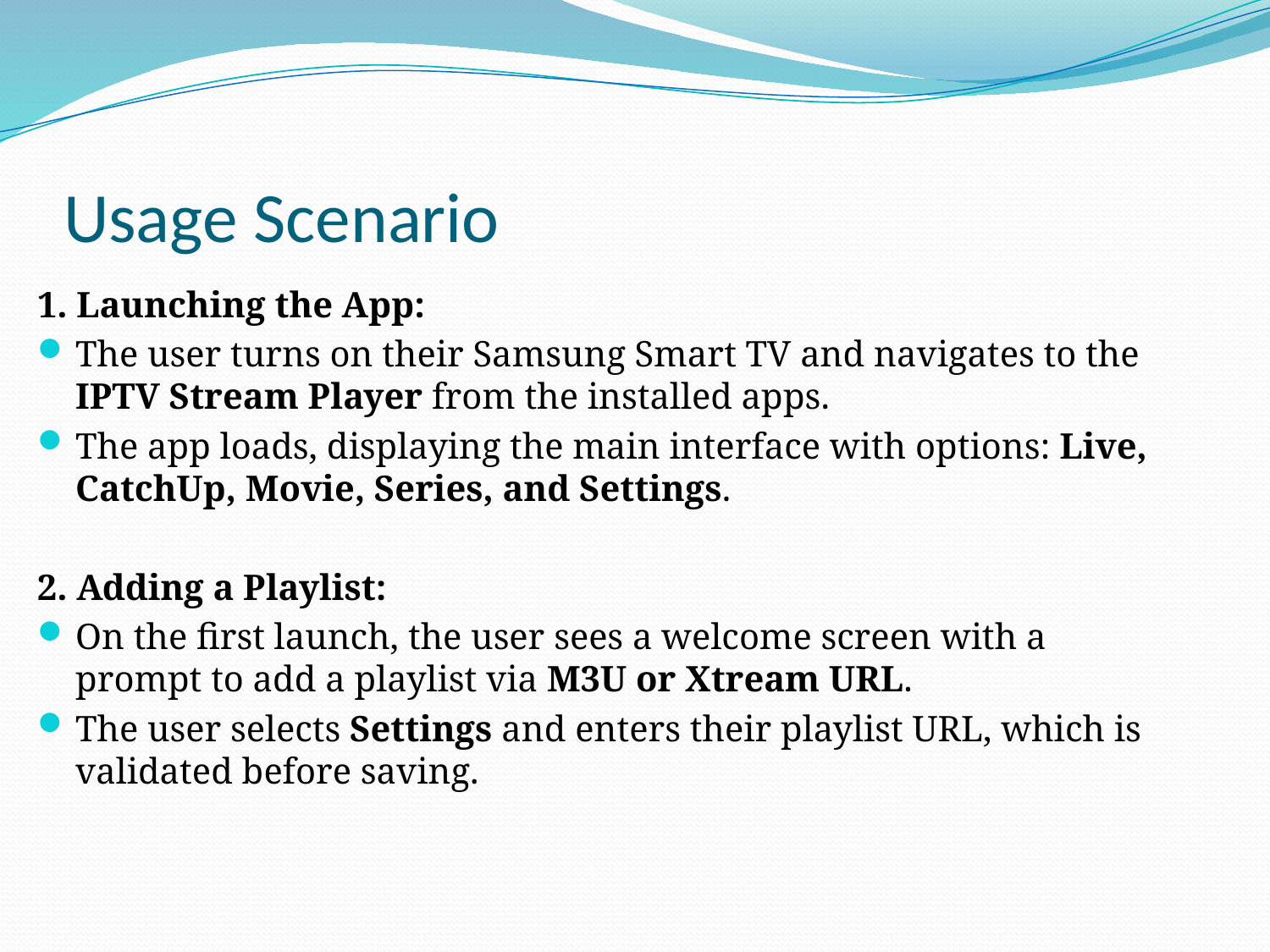

# Usage Scenario
1. Launching the App:
The user turns on their Samsung Smart TV and navigates to the IPTV Stream Player from the installed apps.
The app loads, displaying the main interface with options: Live, CatchUp, Movie, Series, and Settings.

2. Adding a Playlist:
On the first launch, the user sees a welcome screen with a prompt to add a playlist via M3U or Xtream URL.
The user selects Settings and enters their playlist URL, which is validated before saving.